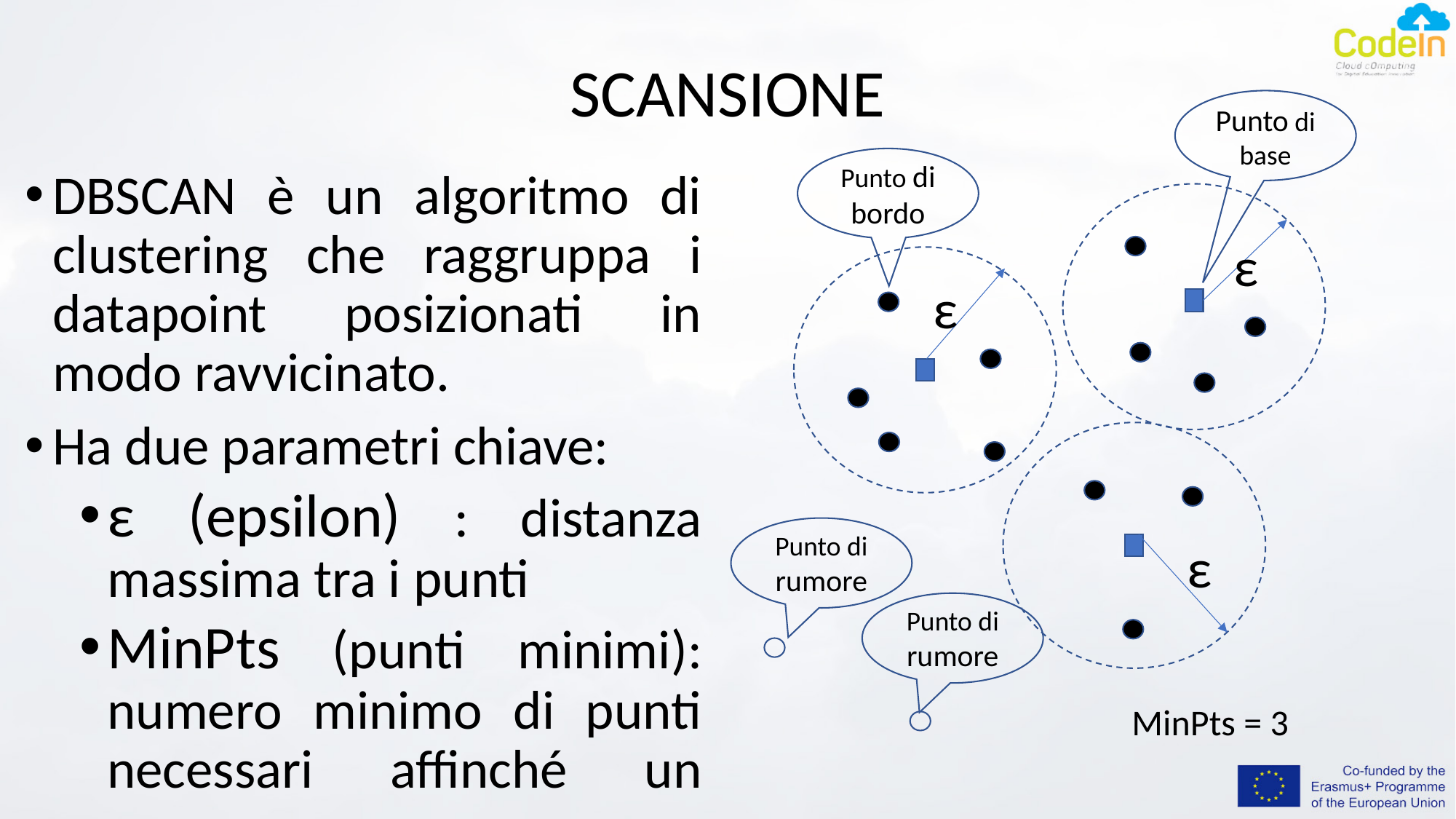

# SCANSIONE
Punto di base
Punto di bordo
DBSCAN è un algoritmo di clustering che raggruppa i datapoint posizionati in modo ravvicinato.
Ha due parametri chiave:
ε (epsilon) : distanza massima tra i punti
MinPts (punti minimi): numero minimo di punti necessari affinché un gruppo possa essere considerato un cluster.

ε

ε

Punto di rumore
ε

Punto di rumore

MinPts = 3